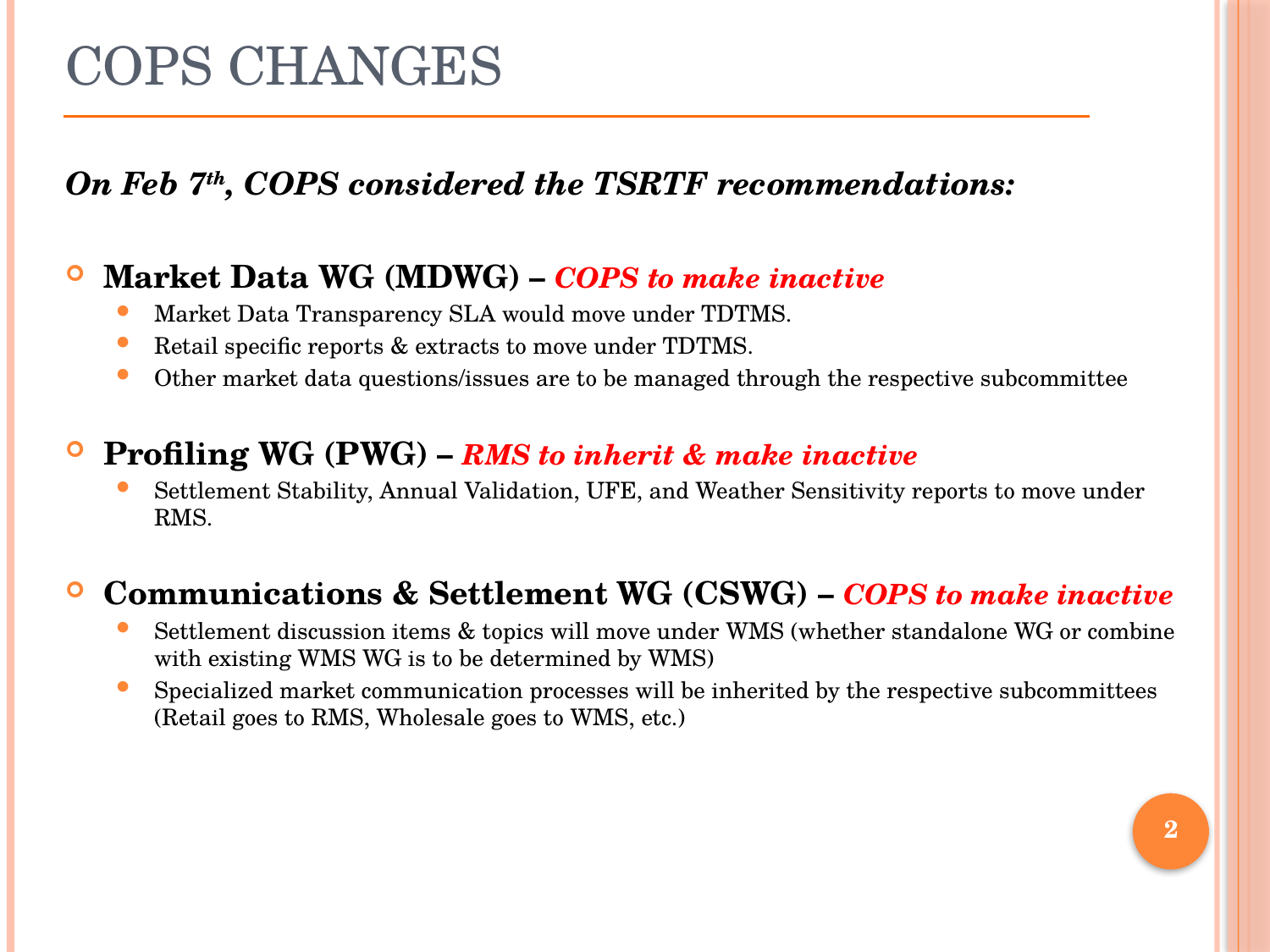

# COPS Changes

On Feb 7th, COPS considered the TSRTF recommendations:

Market Data WG (MDWG) – COPS to make inactive
Market Data Transparency SLA would move under TDTMS.
Retail specific reports & extracts to move under TDTMS.
Other market data questions/issues are to be managed through the respective subcommittee

Profiling WG (PWG) – RMS to inherit & make inactive
Settlement Stability, Annual Validation, UFE, and Weather Sensitivity reports to move under RMS.

Communications & Settlement WG (CSWG) – COPS to make inactive
Settlement discussion items & topics will move under WMS (whether standalone WG or combine with existing WMS WG is to be determined by WMS)
Specialized market communication processes will be inherited by the respective subcommittees (Retail goes to RMS, Wholesale goes to WMS, etc.)

2